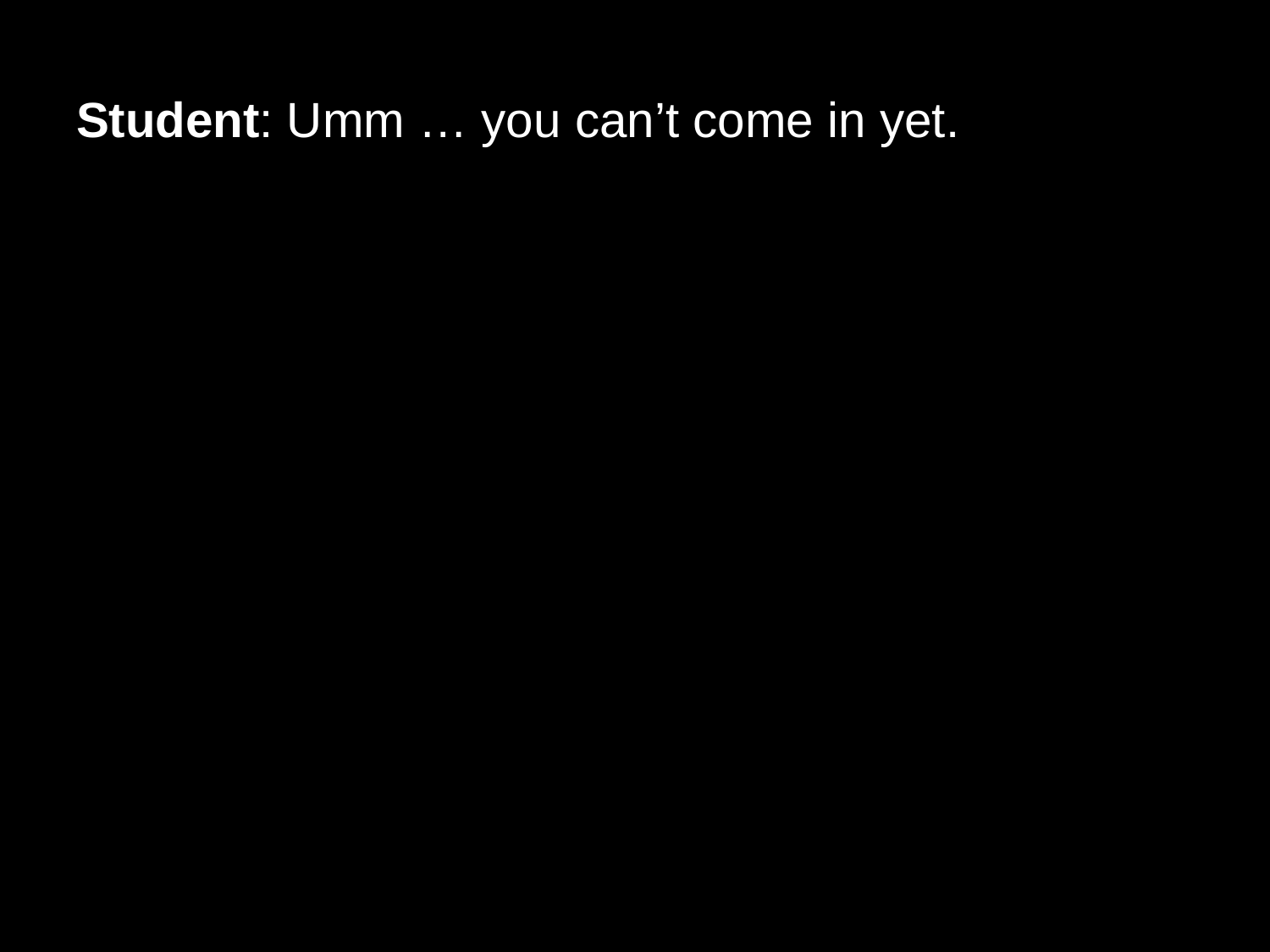

# Student: Umm … you can’t come in yet.